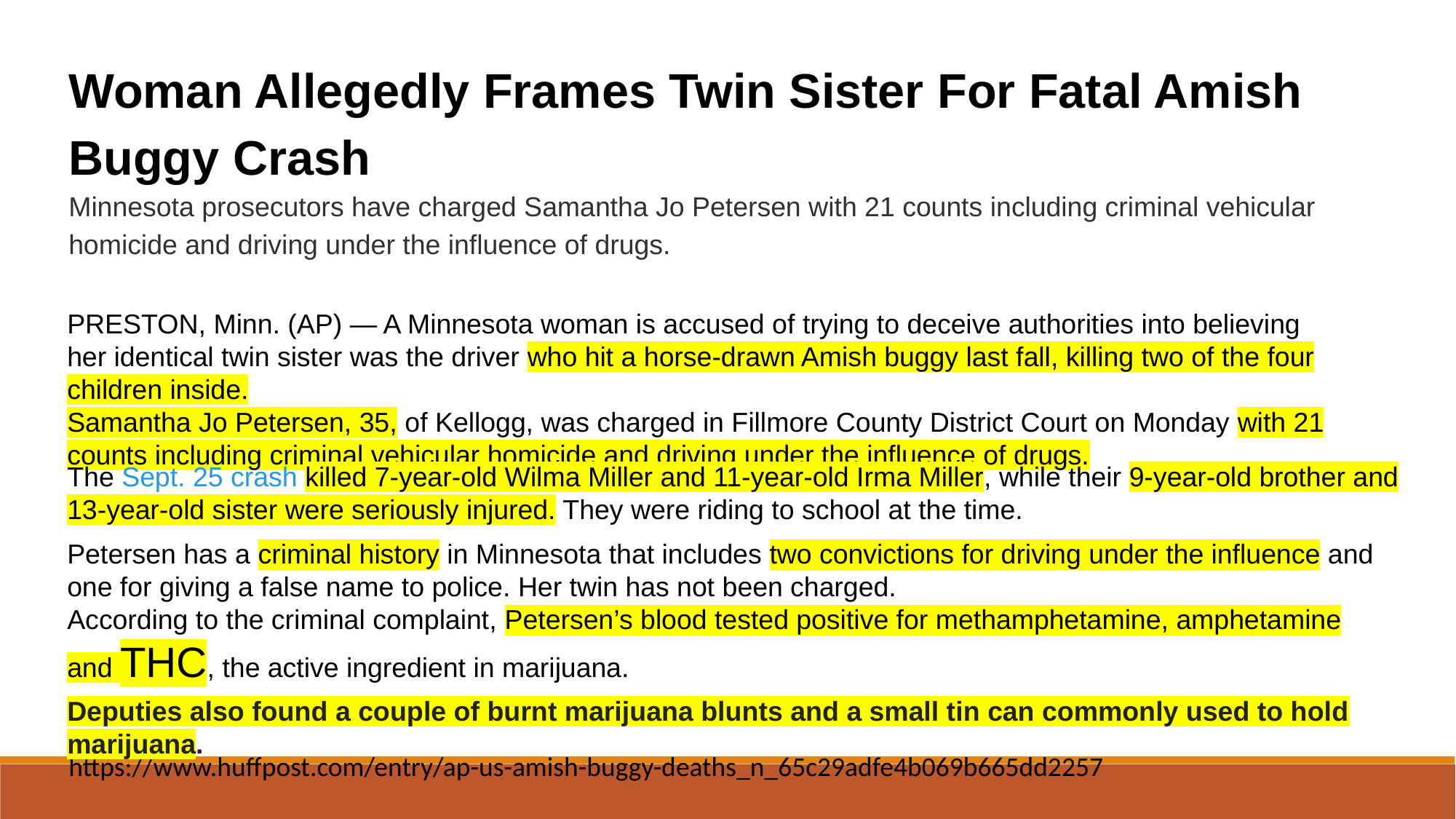

Woman Allegedly Frames Twin Sister For Fatal Amish Buggy Crash
Minnesota prosecutors have charged Samantha Jo Petersen with 21 counts including criminal vehicular homicide and driving under the influence of drugs.
PRESTON, Minn. (AP) — A Minnesota woman is accused of trying to deceive authorities into believing her identical twin sister was the driver who hit a horse-drawn Amish buggy last fall, killing two of the four children inside.
Samantha Jo Petersen, 35, of Kellogg, was charged in Fillmore County District Court on Monday with 21 counts including criminal vehicular homicide and driving under the influence of drugs.
The Sept. 25 crash killed 7-year-old Wilma Miller and 11-year-old Irma Miller, while their 9-year-old brother and 13-year-old sister were seriously injured. They were riding to school at the time.
Petersen has a criminal history in Minnesota that includes two convictions for driving under the influence and one for giving a false name to police. Her twin has not been charged.
According to the criminal complaint, Petersen’s blood tested positive for methamphetamine, amphetamine and THC, the active ingredient in marijuana.
Deputies also found a couple of burnt marijuana blunts and a small tin can commonly used to hold marijuana.
https://www.huffpost.com/entry/ap-us-amish-buggy-deaths_n_65c29adfe4b069b665dd2257